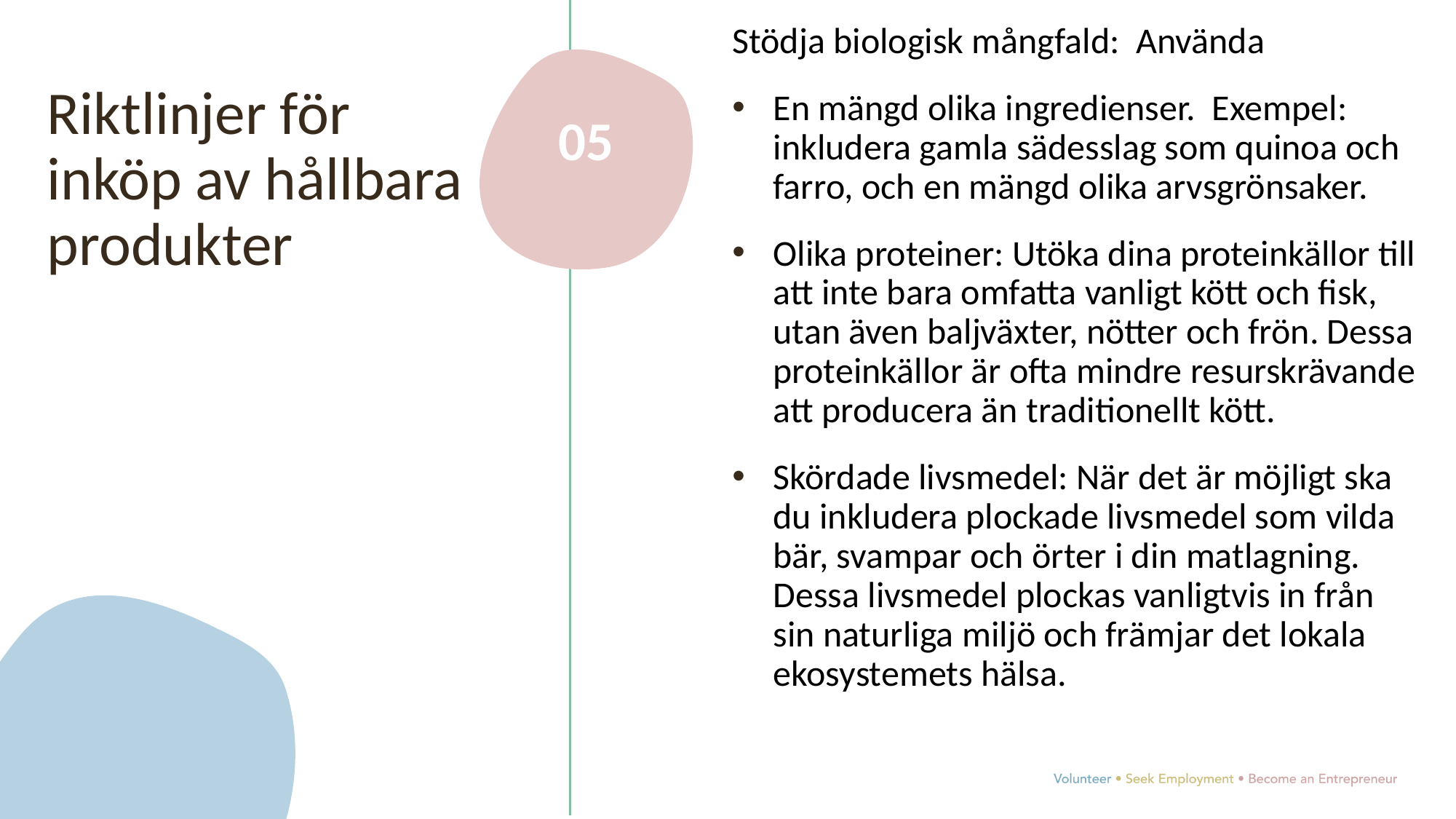

Stödja biologisk mångfald:  Använda
En mängd olika ingredienser.  Exempel: inkludera gamla sädesslag som quinoa och farro, och en mängd olika arvsgrönsaker.
Olika proteiner: Utöka dina proteinkällor till att inte bara omfatta vanligt kött och fisk, utan även baljväxter, nötter och frön. Dessa proteinkällor är ofta mindre resurskrävande att producera än traditionellt kött.
Skördade livsmedel: När det är möjligt ska du inkludera plockade livsmedel som vilda bär, svampar och örter i din matlagning. Dessa livsmedel plockas vanligtvis in från sin naturliga miljö och främjar det lokala ekosystemets hälsa.

Riktlinjer för inköp av hållbara produkter
05